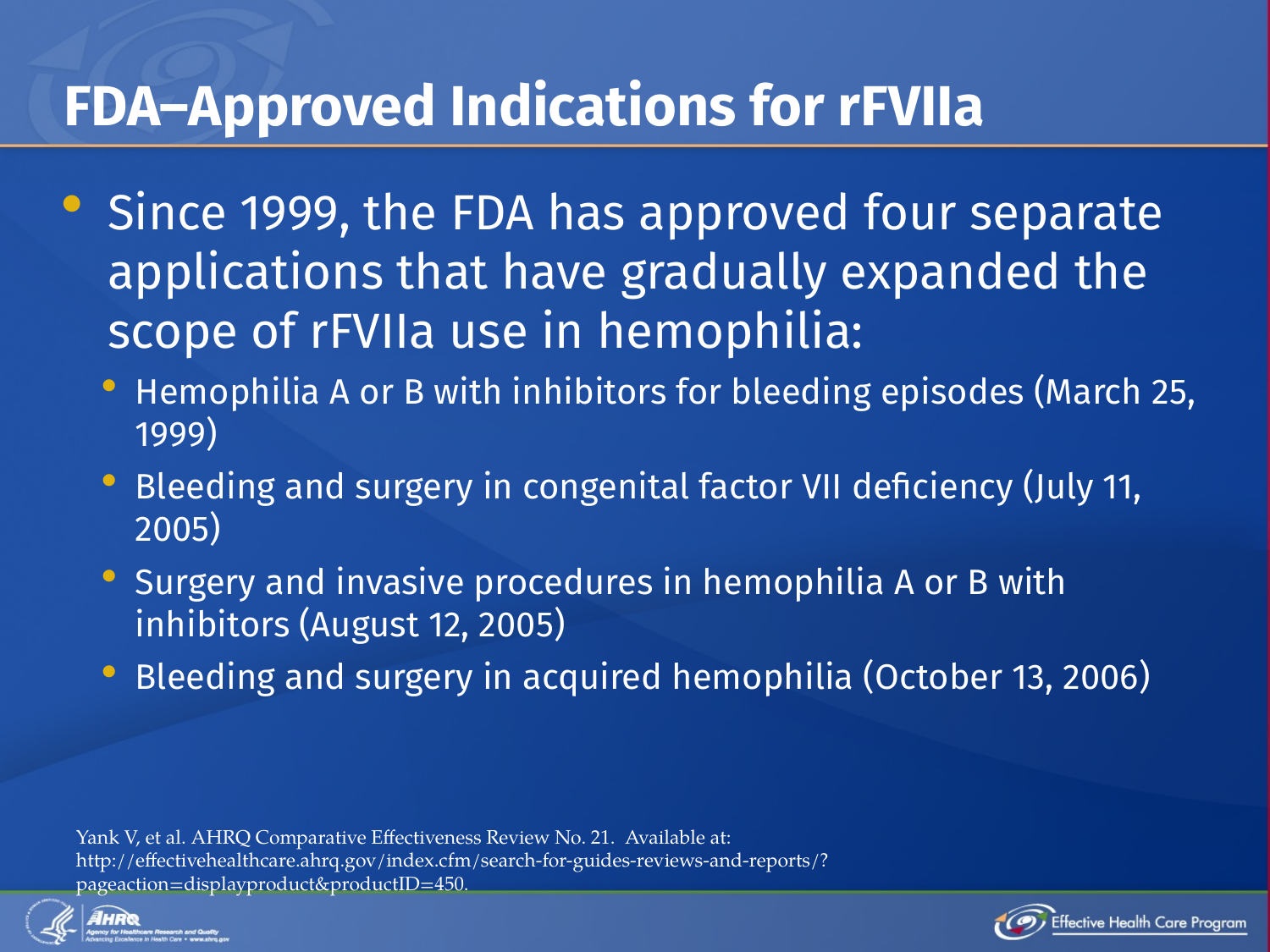

# FDA–Approved Indications for rFVIIa
Since 1999, the FDA has approved four separate applications that have gradually expanded the scope of rFVIIa use in hemophilia:
Hemophilia A or B with inhibitors for bleeding episodes (March 25, 1999)
Bleeding and surgery in congenital factor VII deficiency (July 11, 2005)
Surgery and invasive procedures in hemophilia A or B with inhibitors (August 12, 2005)
Bleeding and surgery in acquired hemophilia (October 13, 2006)
Yank V, et al. AHRQ Comparative Effectiveness Review No. 21.  Available at:   http://effectivehealthcare.ahrq.gov/index.cfm/search-for-guides-reviews-and-reports/?pageaction=displayproduct&productID=450.